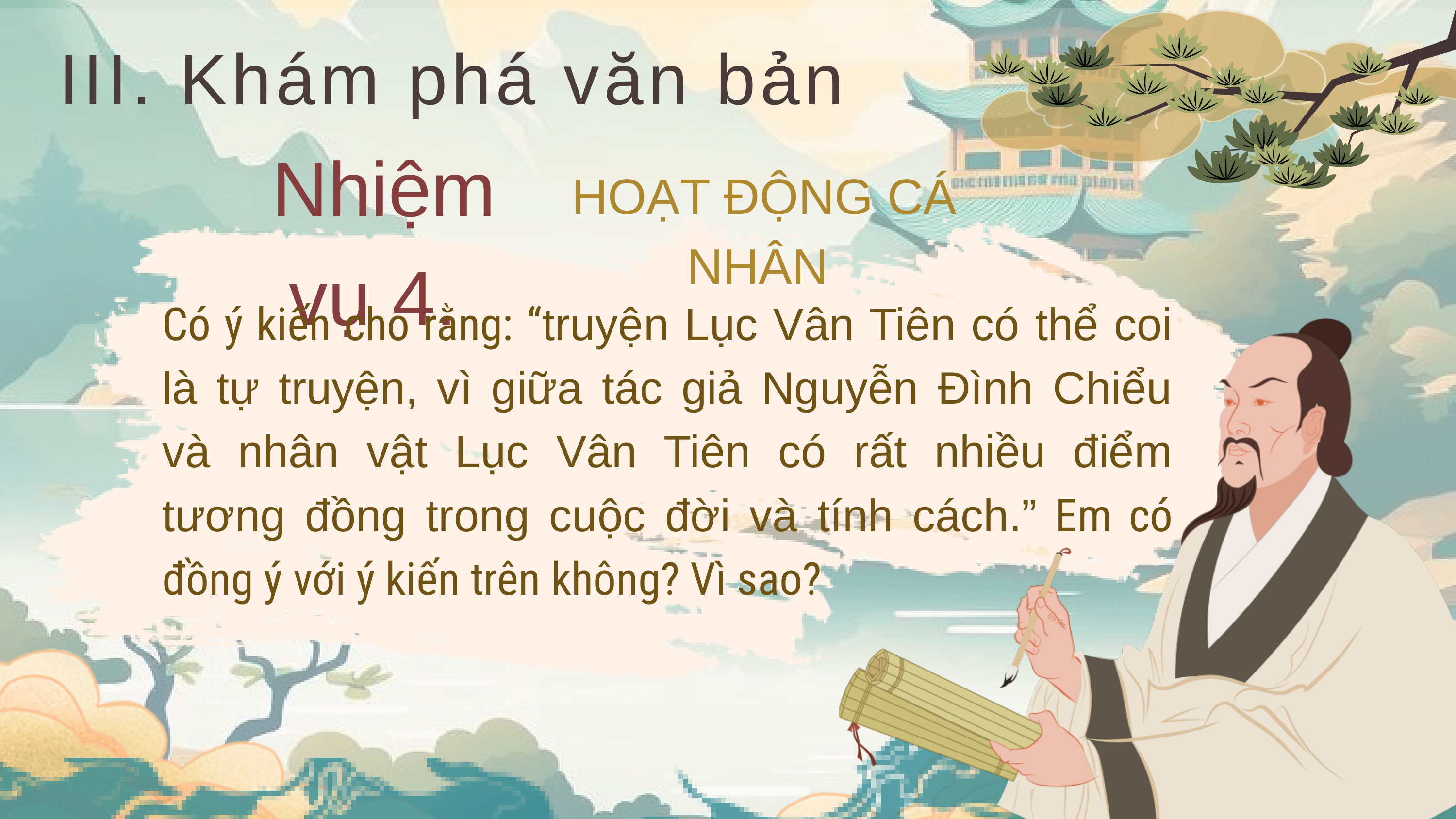

III. Khám phá văn bản
Nhiệm vụ 4.
HOẠT ĐỘNG CÁ NHÂN

Có ý kiến cho rằng: “truyện Lục Vân Tiên có thể coi là tự truyện, vì giữa tác giả Nguyễn Đình Chiểu và nhân vật Lục Vân Tiên có rất nhiều điểm tương đồng trong cuộc đời và tính cách.” Em có đồng ý với ý kiến trên không? Vì sao?